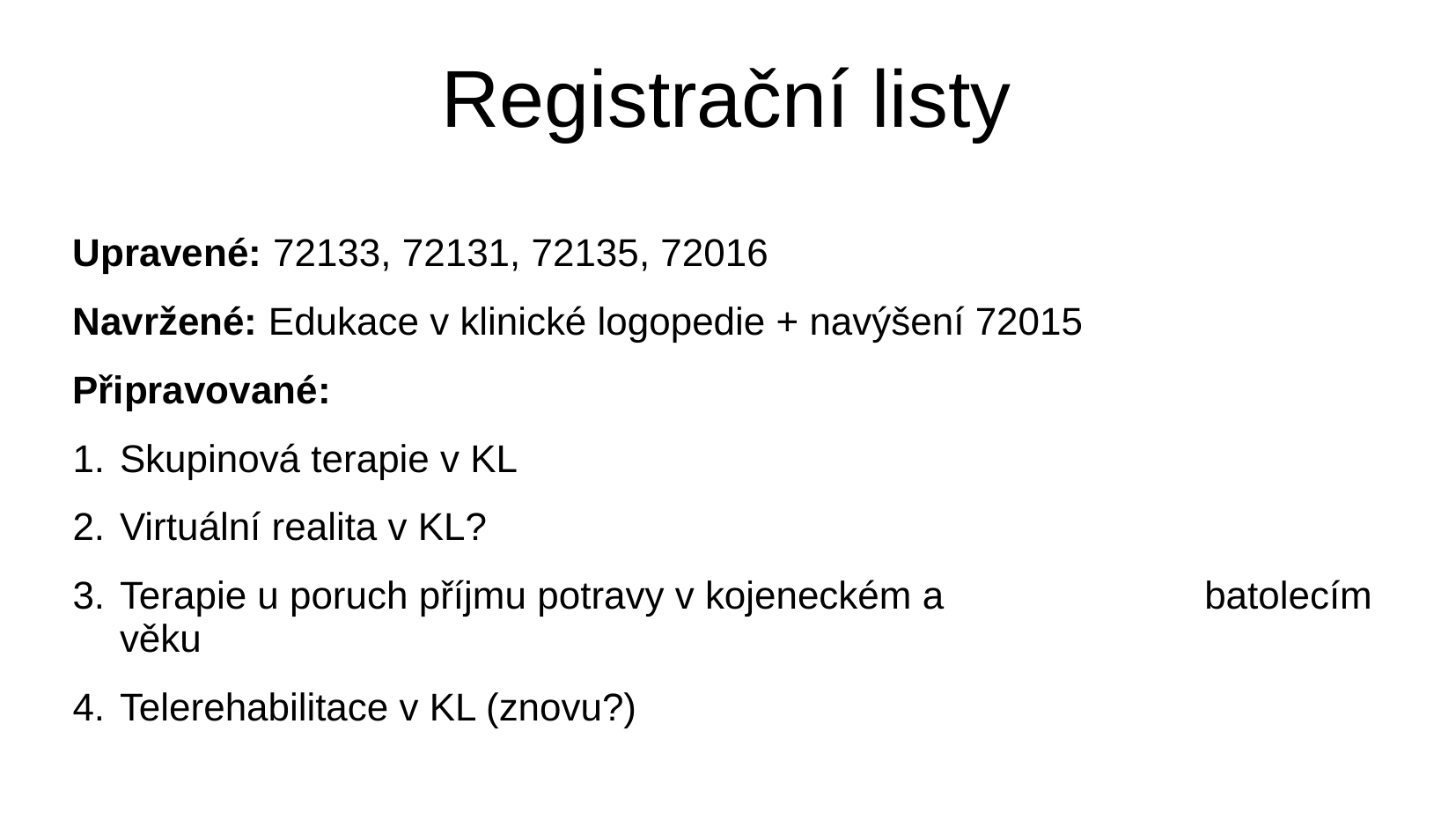

# Registrační listy

Upravené: 72133, 72131, 72135, 72016
Navržené: Edukace v klinické logopedie + navýšení 72015
Připravované:
Skupinová terapie v KL
Virtuální realita v KL?
Terapie u poruch příjmu potravy v kojeneckém a                    				batolecím věku
Telerehabilitace v KL (znovu?)